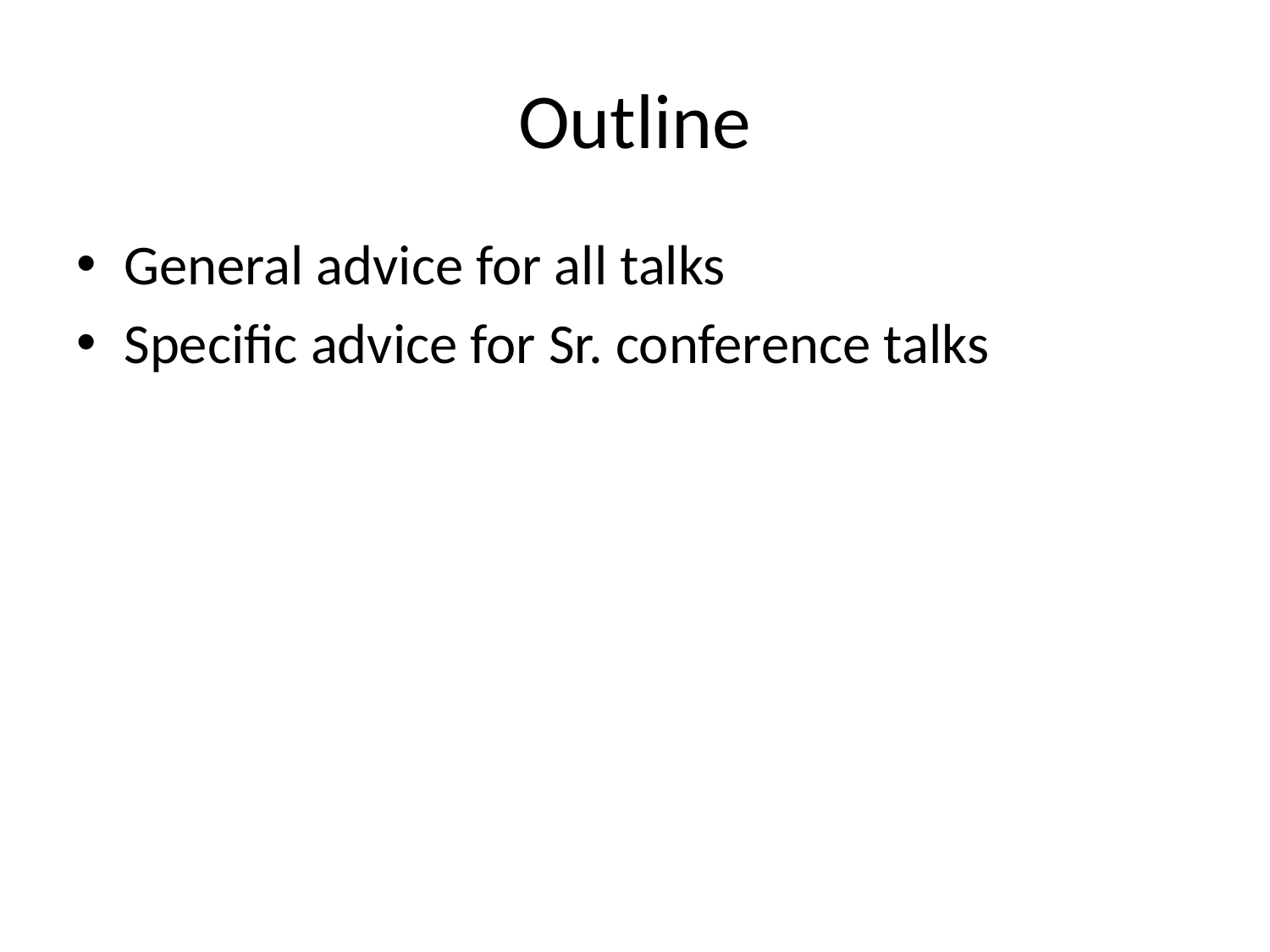

# Outline
General advice for all talks
Specific advice for Sr. conference talks